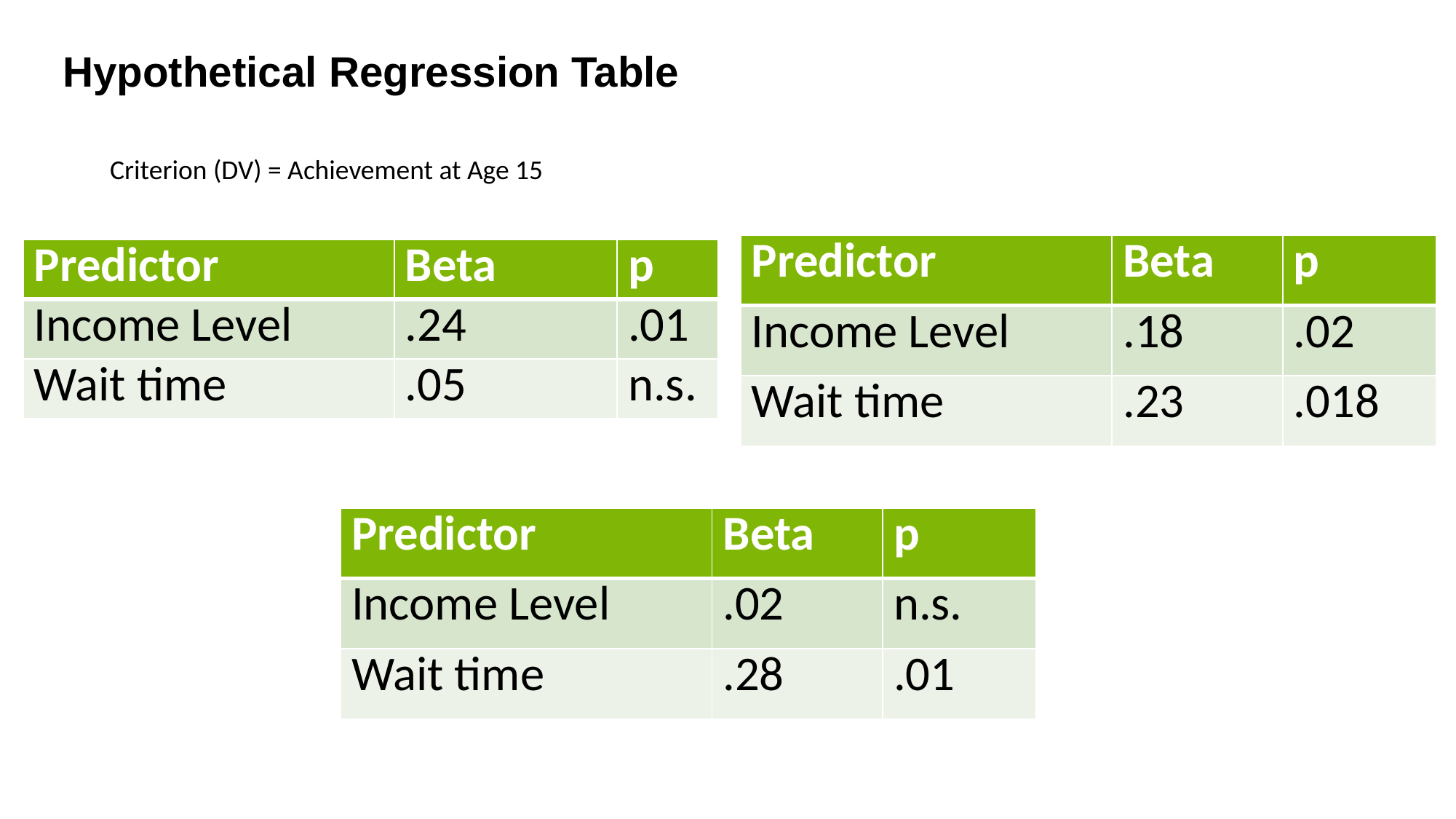

Hypothetical Regression Table

Criterion (DV) = Achievement at Age 15
| Predictor | Beta | p |
| --- | --- | --- |
| Income Level | .18 | .02 |
| Wait time | .23 | .018 |
| Predictor | Beta | p |
| --- | --- | --- |
| Income Level | .24 | .01 |
| Wait time | .05 | n.s. |
| Predictor | Beta | p |
| --- | --- | --- |
| Income Level | .02 | n.s. |
| Wait time | .28 | .01 |
39